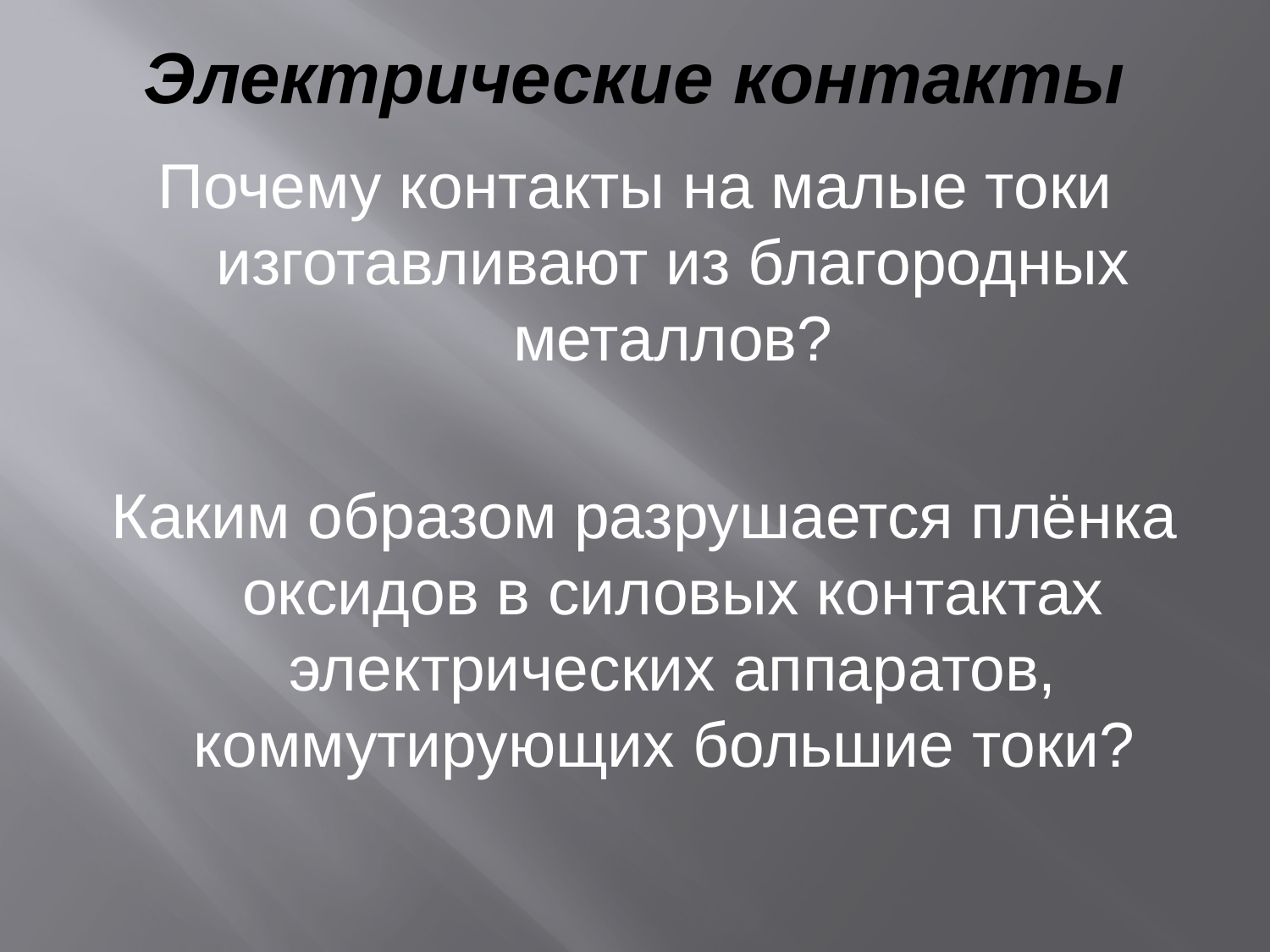

# Электрические контакты
Почему контакты на малые токи  изготавливают из благородных металлов?

Каким образом разрушается плёнка оксидов в силовых контактах электрических аппаратов, коммутирующих большие токи?